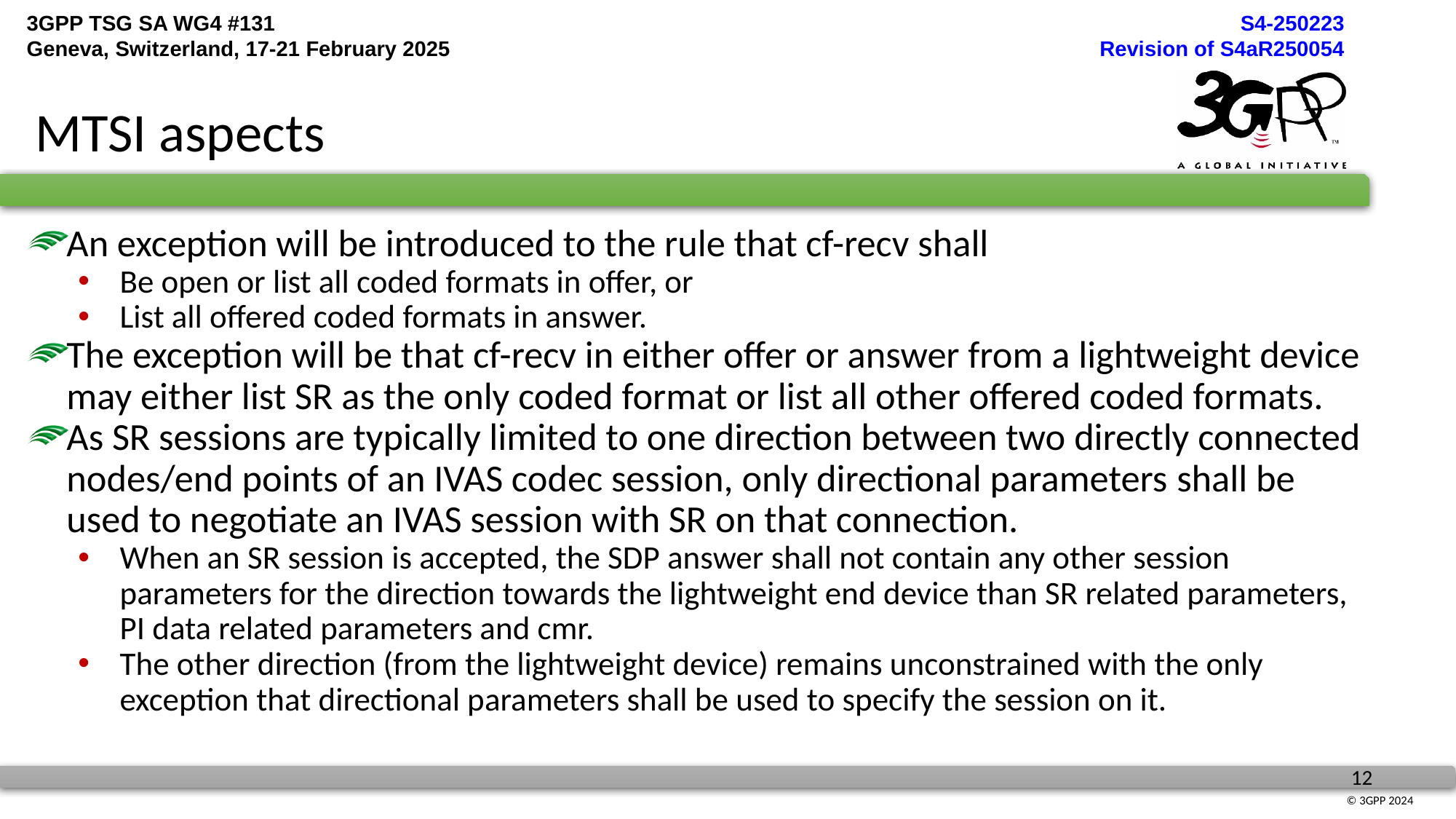

# MTSI aspects
An exception will be introduced to the rule that cf-recv shall
Be open or list all coded formats in offer, or
List all offered coded formats in answer.
The exception will be that cf-recv in either offer or answer from a lightweight device may either list SR as the only coded format or list all other offered coded formats.
As SR sessions are typically limited to one direction between two directly connected nodes/end points of an IVAS codec session, only directional parameters shall be used to negotiate an IVAS session with SR on that connection.
When an SR session is accepted, the SDP answer shall not contain any other session parameters for the direction towards the lightweight end device than SR related parameters, PI data related parameters and cmr.
The other direction (from the lightweight device) remains unconstrained with the only exception that directional parameters shall be used to specify the session on it.